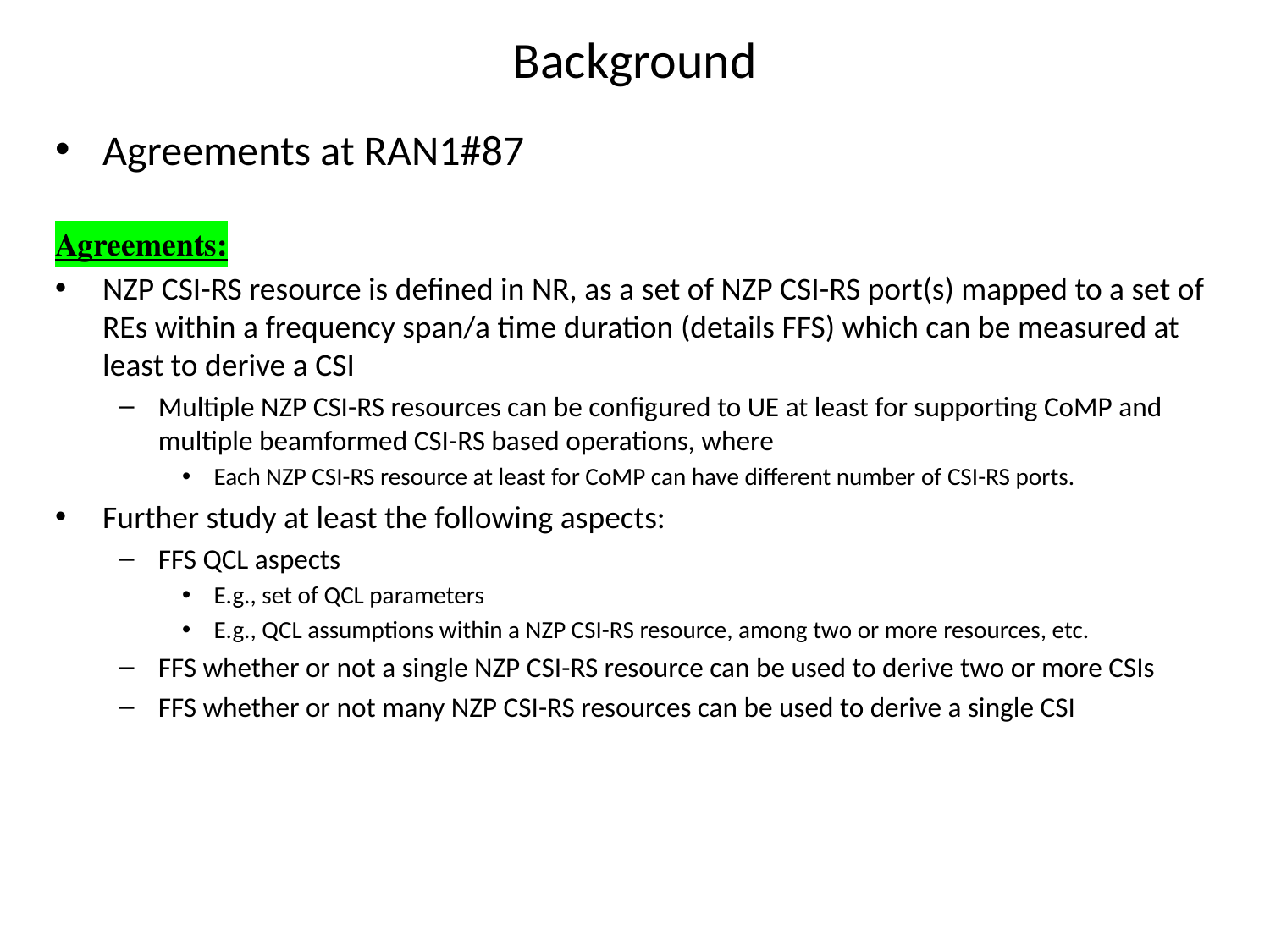

# Background
Agreements at RAN1#87

Agreements:
NZP CSI-RS resource is defined in NR, as a set of NZP CSI-RS port(s) mapped to a set of REs within a frequency span/a time duration (details FFS) which can be measured at least to derive a CSI
Multiple NZP CSI-RS resources can be configured to UE at least for supporting CoMP and multiple beamformed CSI-RS based operations, where
Each NZP CSI-RS resource at least for CoMP can have different number of CSI-RS ports.
Further study at least the following aspects:
FFS QCL aspects
E.g., set of QCL parameters
E.g., QCL assumptions within a NZP CSI-RS resource, among two or more resources, etc.
FFS whether or not a single NZP CSI-RS resource can be used to derive two or more CSIs
FFS whether or not many NZP CSI-RS resources can be used to derive a single CSI